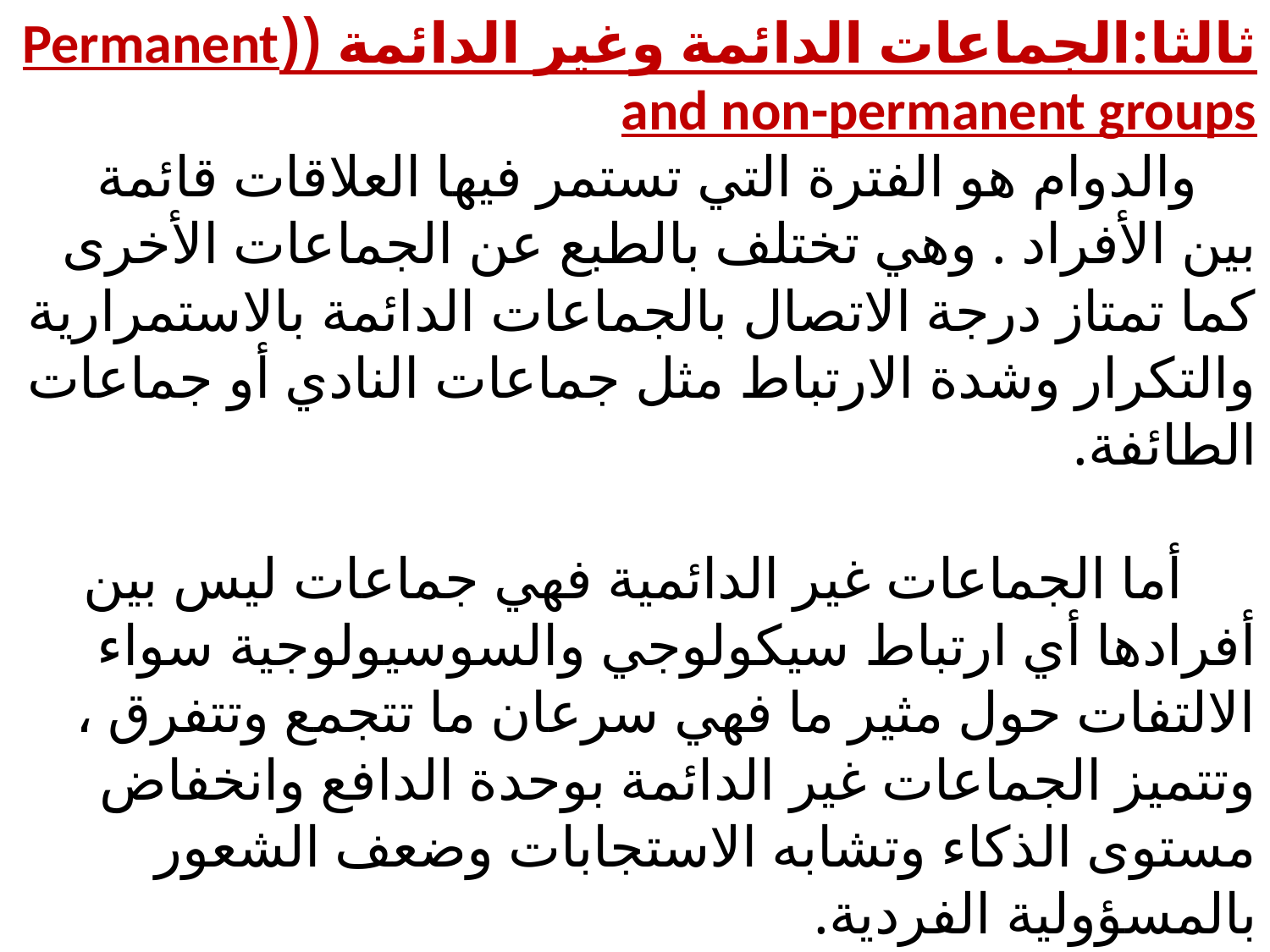

# ثالثا:الجماعات الدائمة وغير الدائمة ((Permanent and non-permanent groups والدوام هو الفترة التي تستمر فيها العلاقات قائمة بين الأفراد . وهي تختلف بالطبع عن الجماعات الأخرى كما تمتاز درجة الاتصال بالجماعات الدائمة بالاستمرارية والتكرار وشدة الارتباط مثل جماعات النادي أو جماعات الطائفة. أما الجماعات غير الدائمية فهي جماعات ليس بين أفرادها أي ارتباط سيكولوجي والسوسيولوجية سواء الالتفات حول مثير ما فهي سرعان ما تتجمع وتتفرق ، وتتميز الجماعات غير الدائمة بوحدة الدافع وانخفاض مستوى الذكاء وتشابه الاستجابات وضعف الشعور بالمسؤولية الفردية.